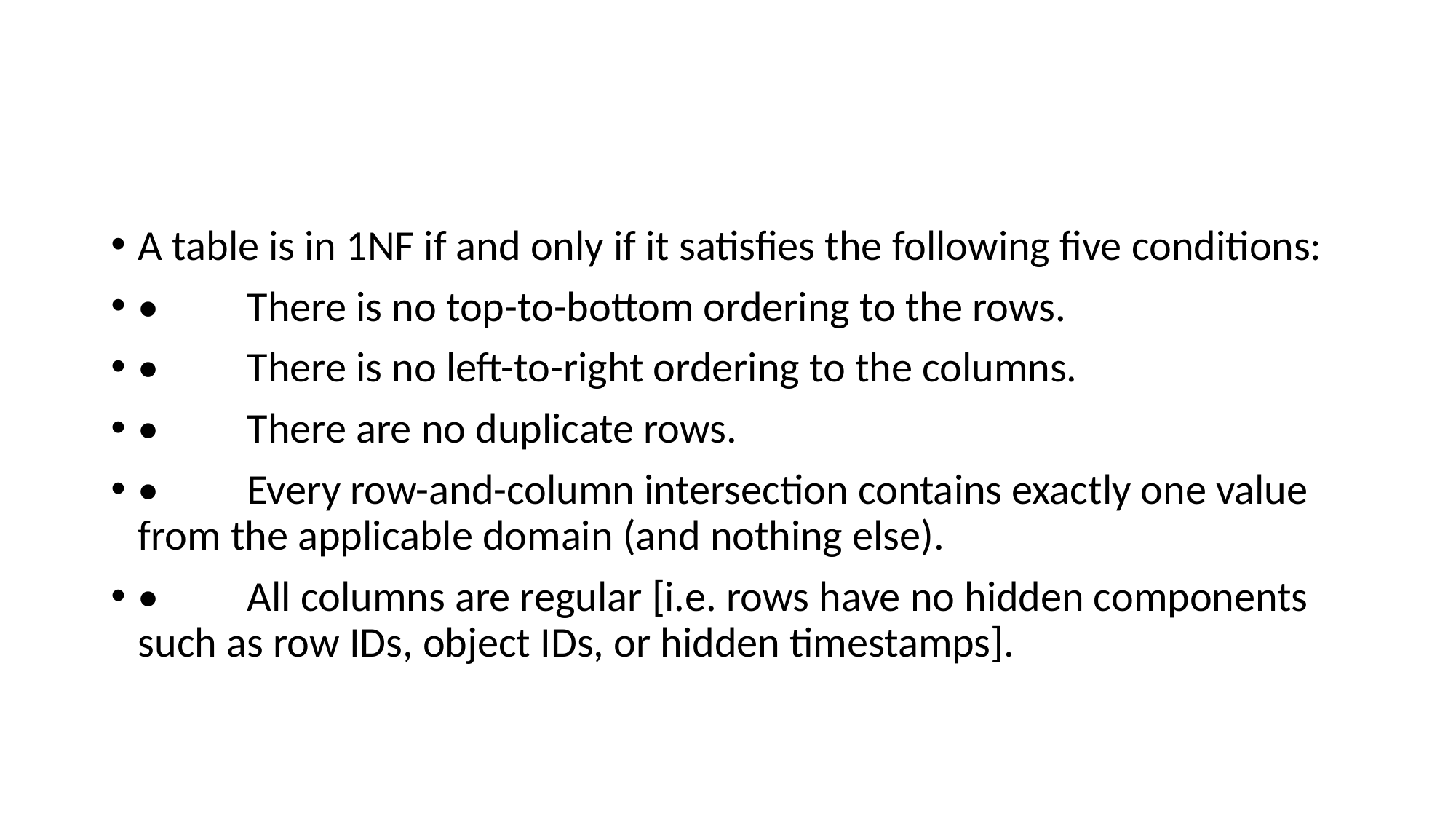

#
A table is in 1NF if and only if it satisfies the following five conditions:
•	There is no top-to-bottom ordering to the rows.
•	There is no left-to-right ordering to the columns.
•	There are no duplicate rows.
•	Every row-and-column intersection contains exactly one value from the applicable domain (and nothing else).
•	All columns are regular [i.e. rows have no hidden components such as row IDs, object IDs, or hidden timestamps].